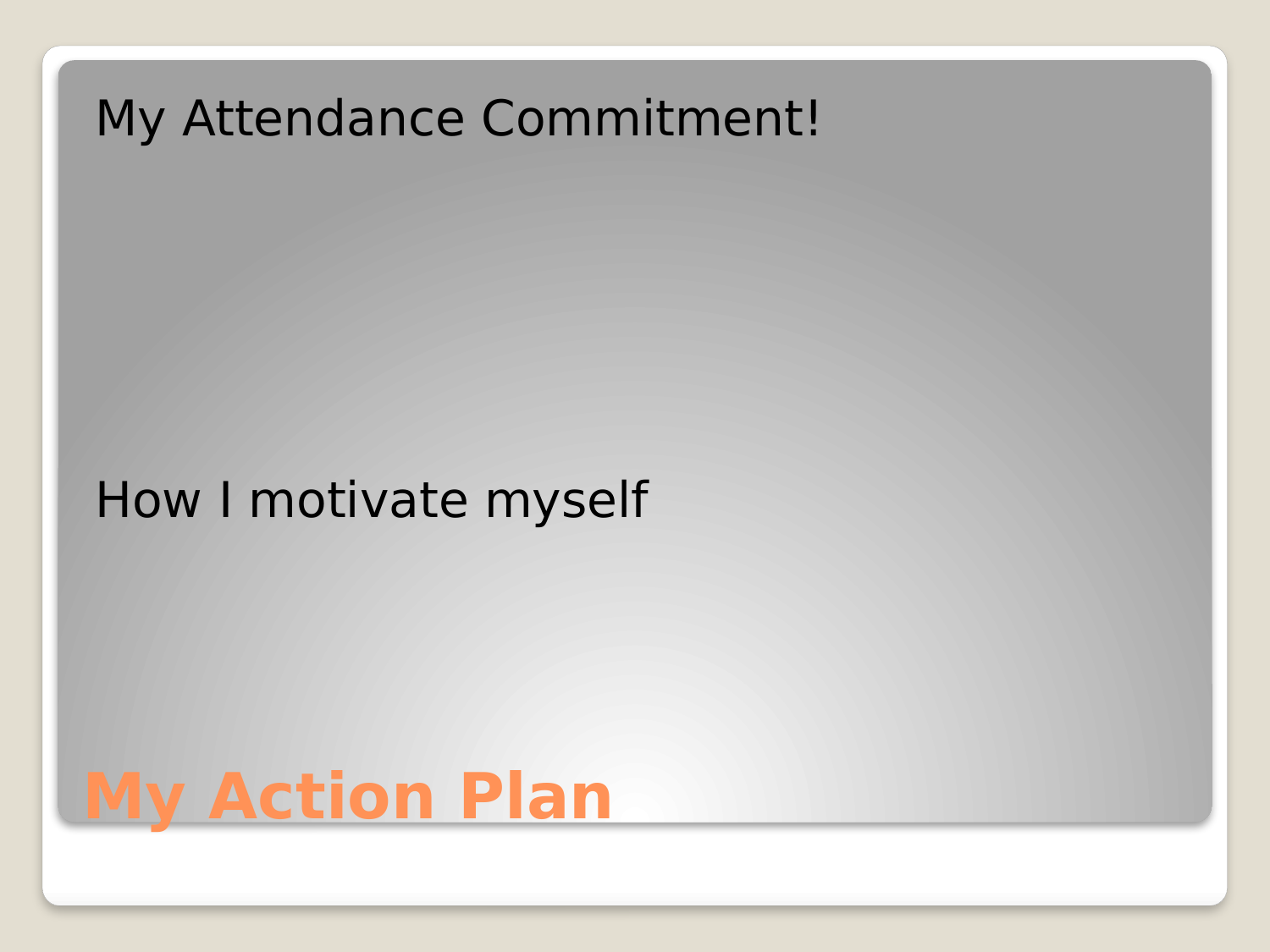

My Attendance Commitment!

How I motivate myself

# My Action Plan